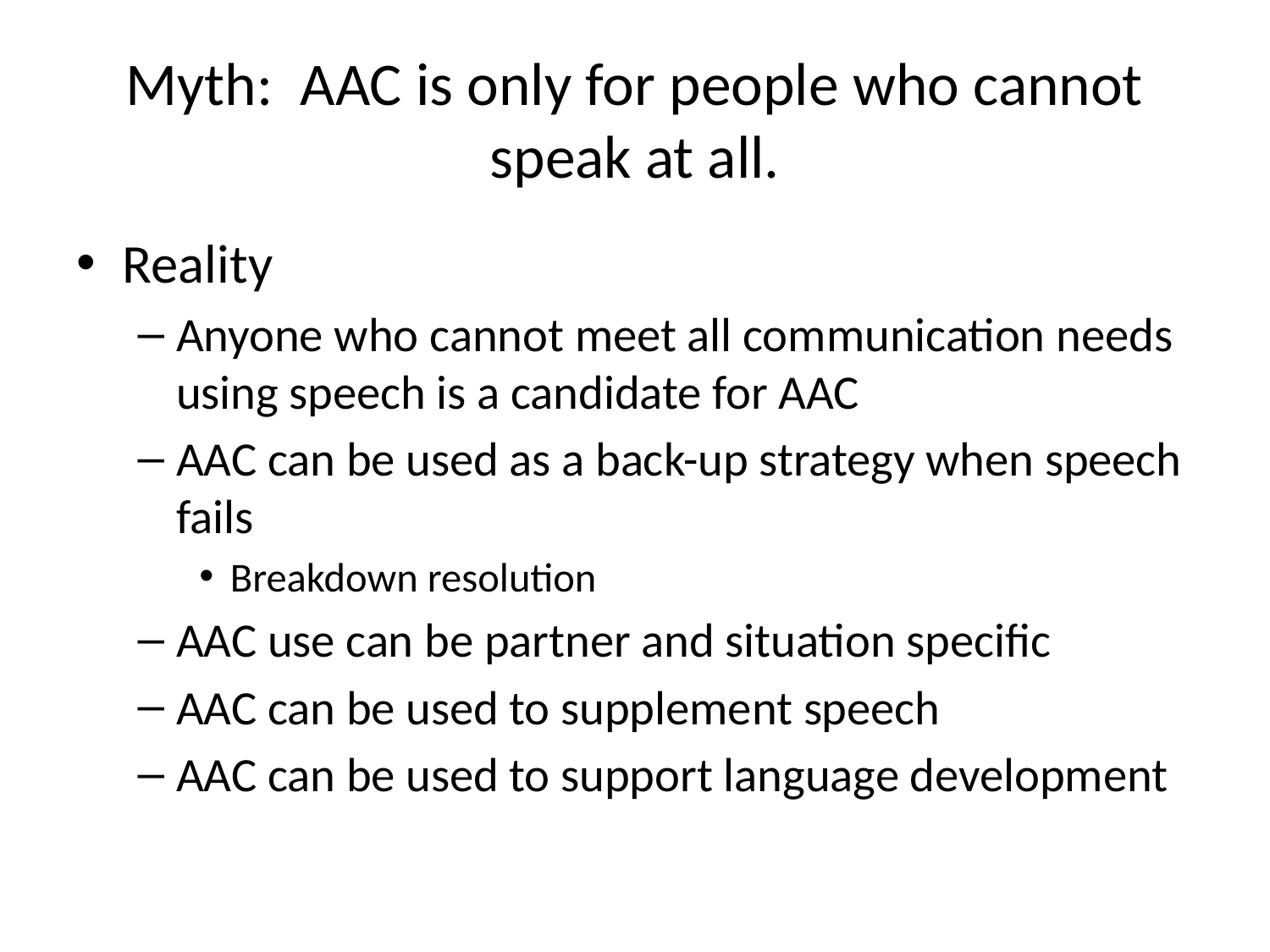

# Myth:  AAC is only for people who cannot speak at all.
Reality
Anyone who cannot meet all communication needs using speech is a candidate for AAC
AAC can be used as a back-up strategy when speech fails
Breakdown resolution
AAC use can be partner and situation specific
AAC can be used to supplement speech
AAC can be used to support language development